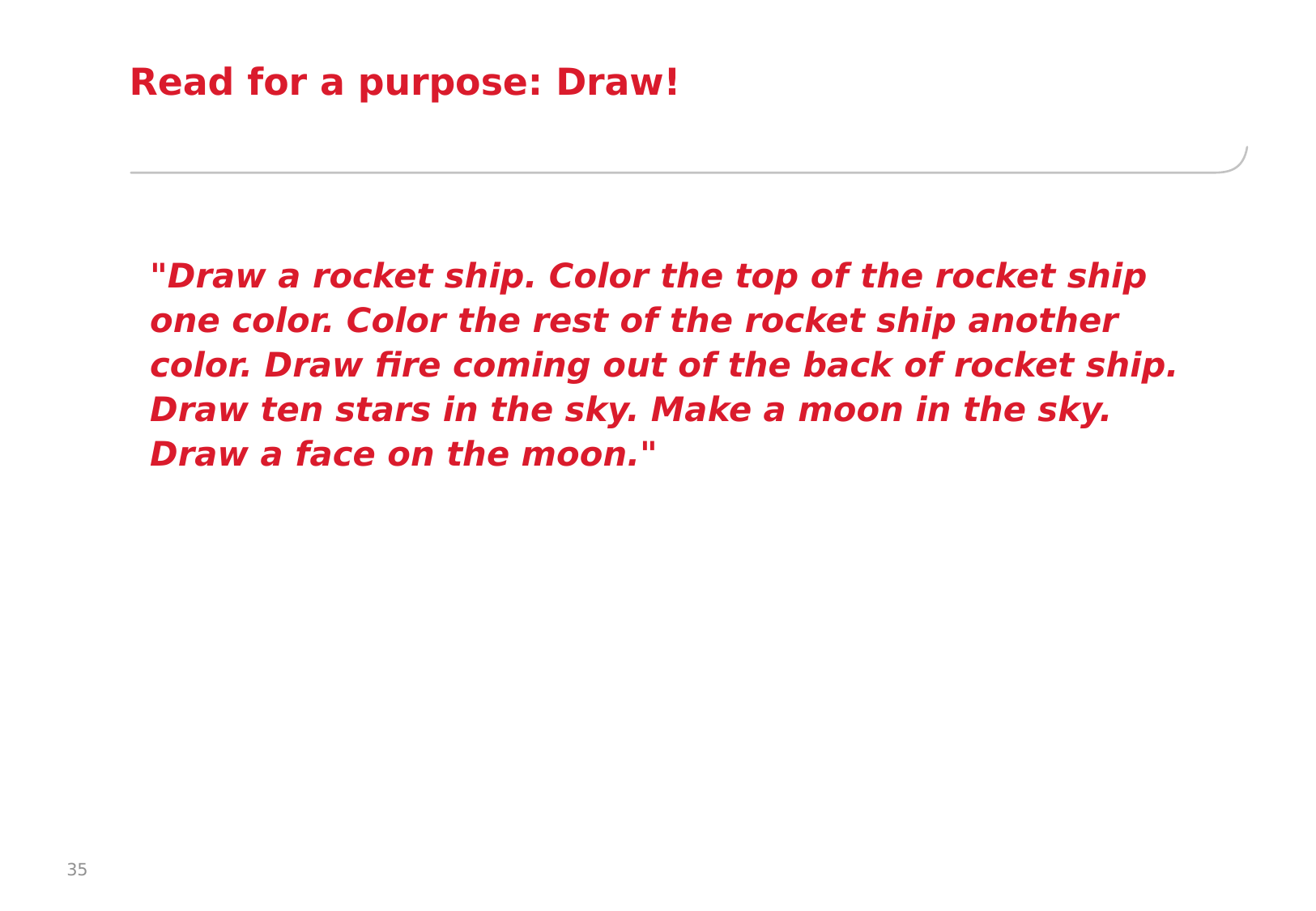

# Read for a purpose: Draw!
"Draw a rocket ship. Color the top of the rocket ship one color. Color the rest of the rocket ship another color. Draw fire coming out of the back of rocket ship. Draw ten stars in the sky. Make a moon in the sky. Draw a face on the moon."

35